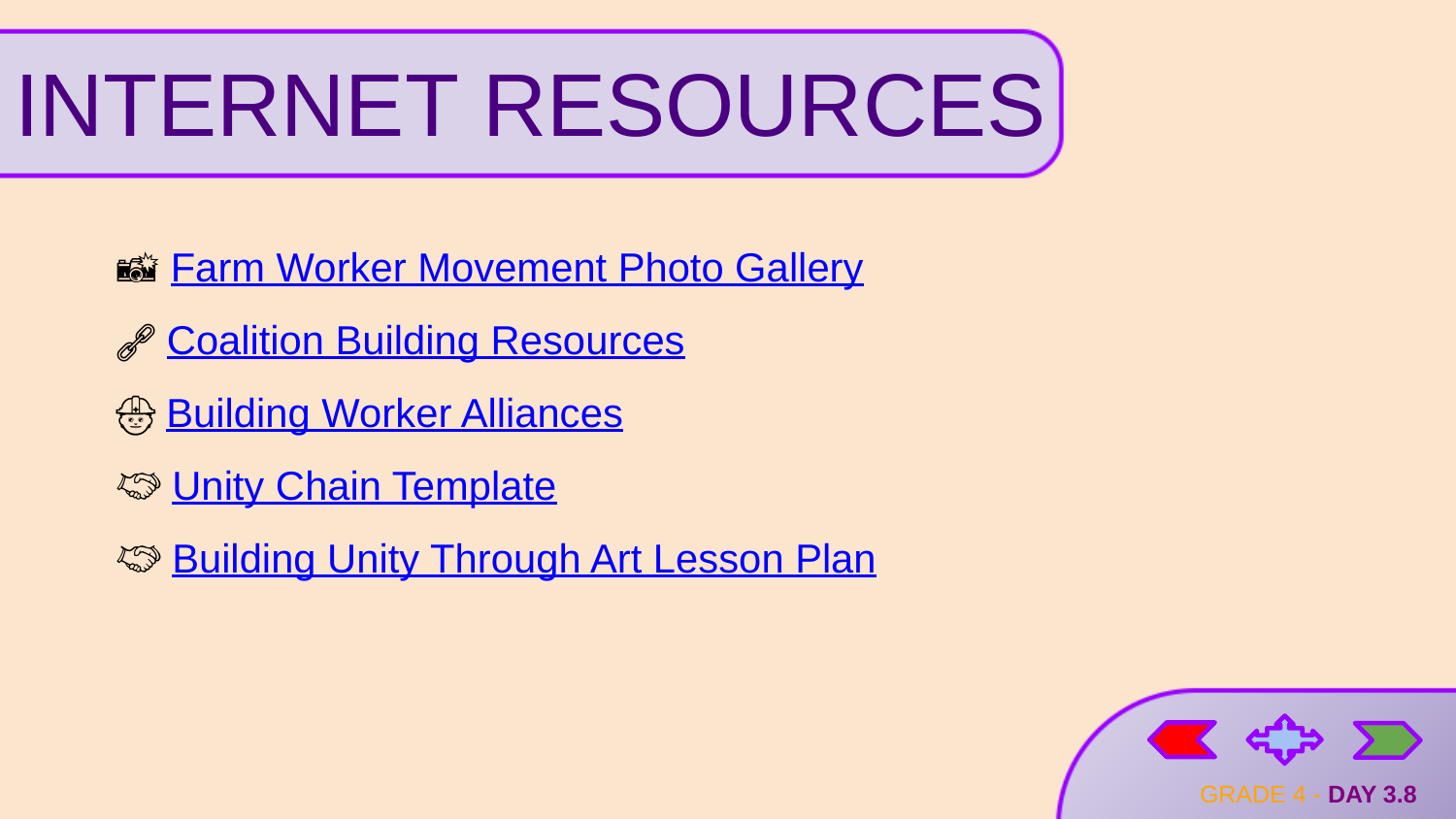

# INTERNET RESOURCES
📸 Farm Worker Movement Photo Gallery
🔗 Coalition Building Resources
👷 Building Worker Alliances
🤝 Unity Chain Template
🤝 Building Unity Through Art Lesson Plan

GRADE 4 - DAY 3.8